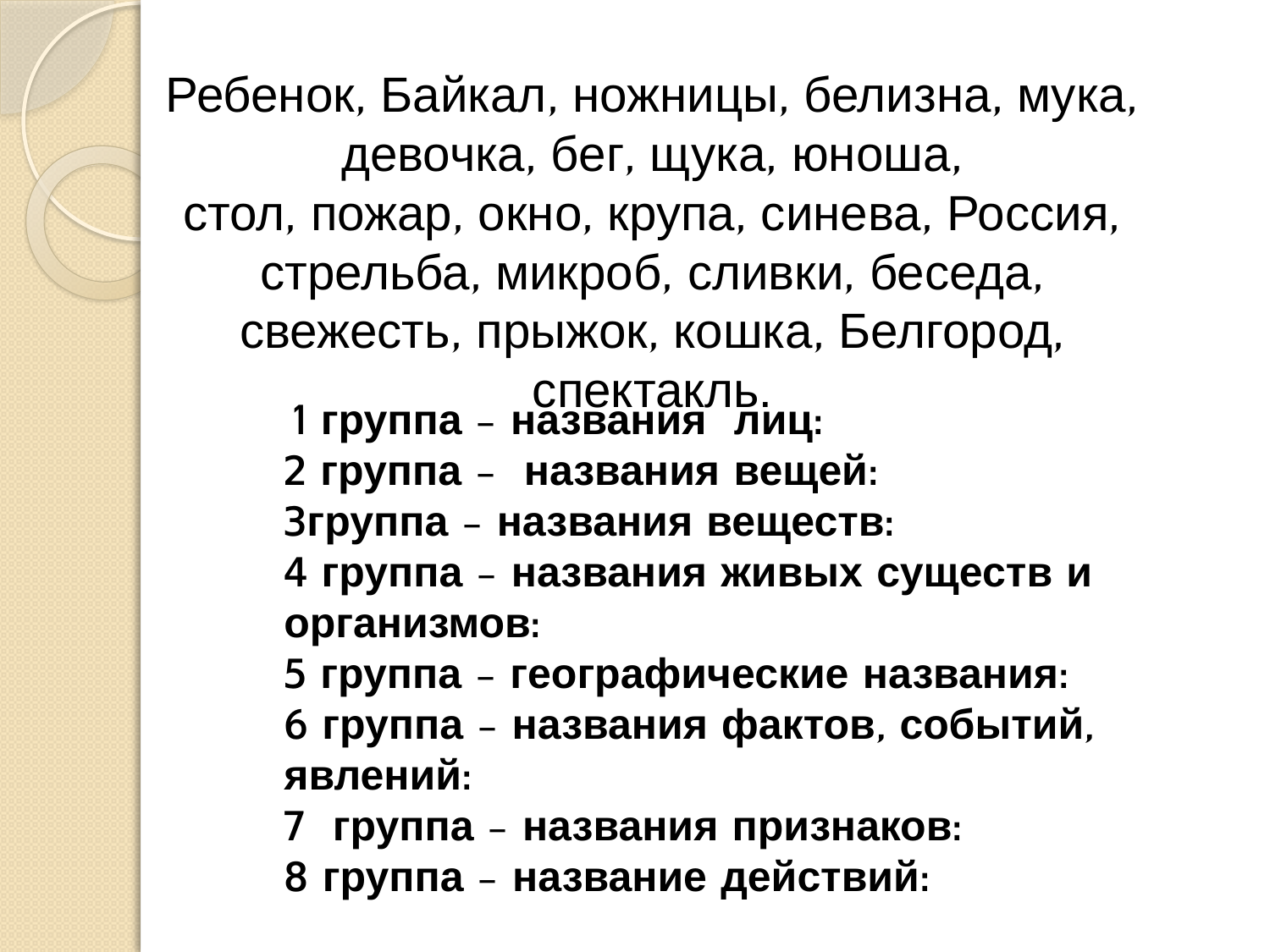

Ребенок, Байкал, ножницы, белизна, мука, девочка, бег, щука, юноша, стол, пожар, окно, крупа, синева, Россия, стрельба, микроб, сливки, беседа, свежесть, прыжок, кошка, Белгород, спектакль.
#
 1 группа – названия  лиц:
2 группа –  названия вещей:
3группа – названия веществ:
4 группа – названия живых существ и организмов:
5 группа – географические названия:
6 группа – названия фактов, событий, явлений:
7  группа – названия признаков:
8 группа – название действий: